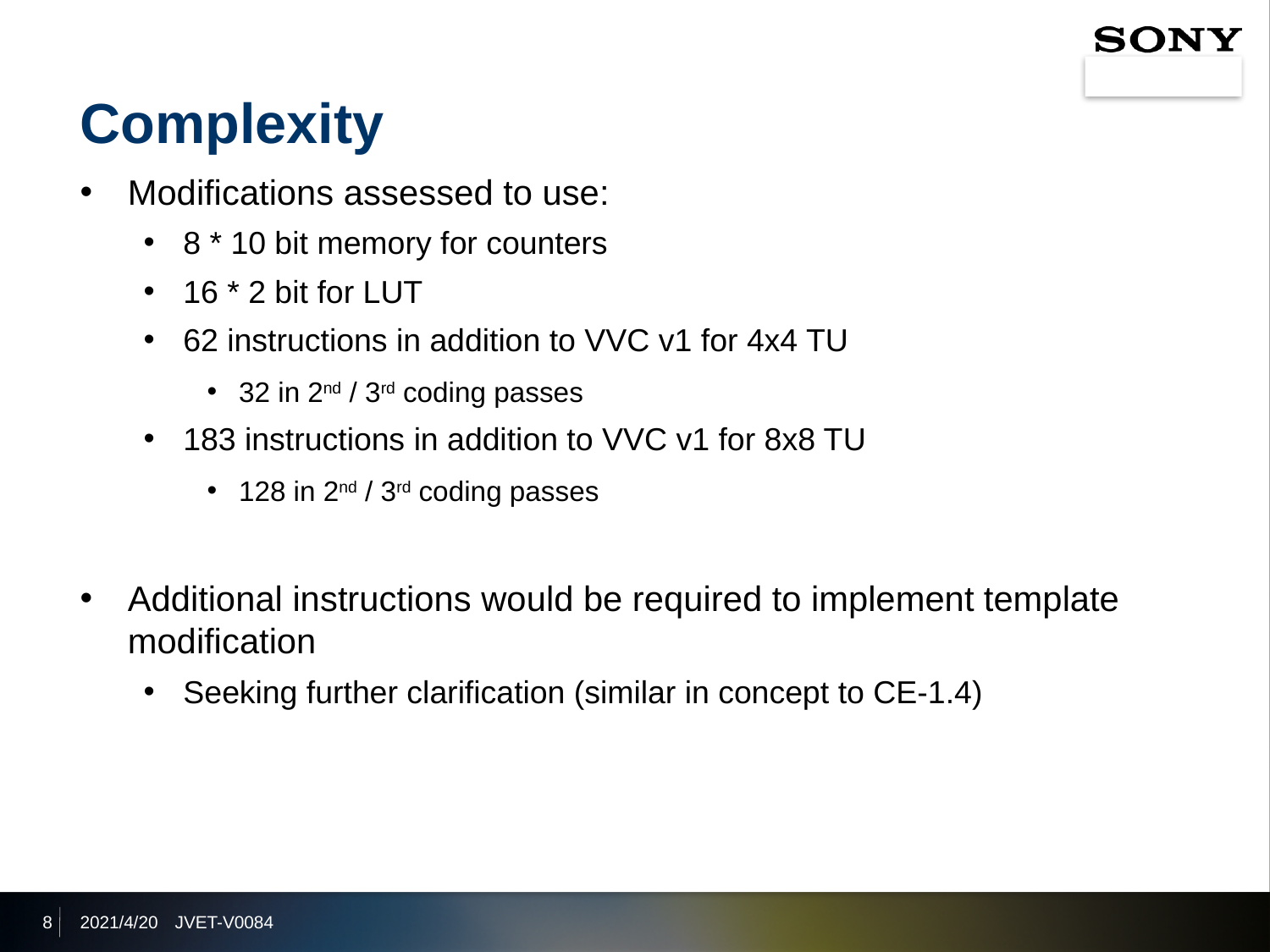

# Complexity
Modifications assessed to use:
8 * 10 bit memory for counters
16 * 2 bit for LUT
62 instructions in addition to VVC v1 for 4x4 TU
32 in 2nd / 3rd coding passes
183 instructions in addition to VVC v1 for 8x8 TU
128 in 2nd / 3rd coding passes

Additional instructions would be required to implement template modification
Seeking further clarification (similar in concept to CE-1.4)

8
2021/4/20
JVET-V0084